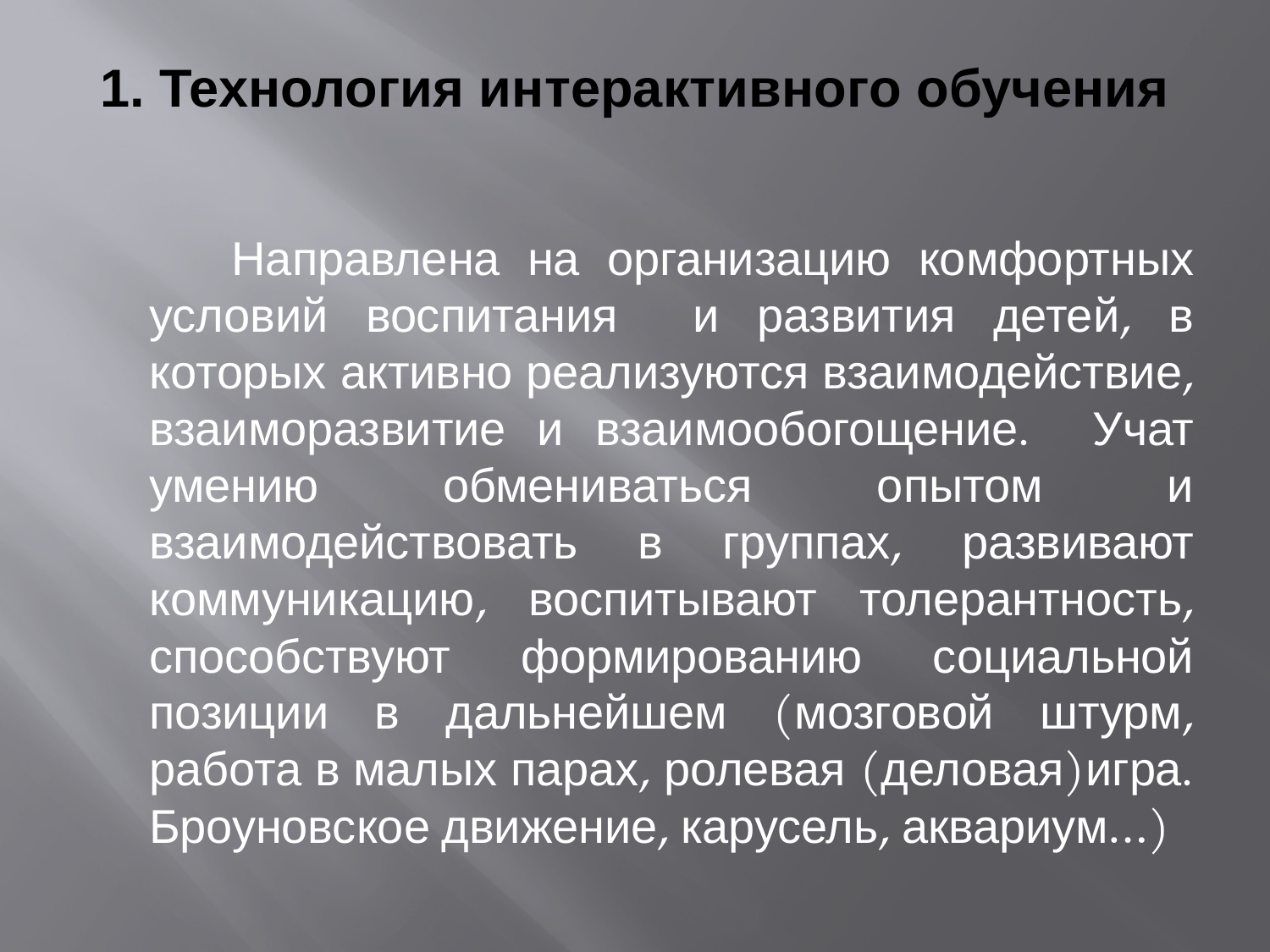

# 1. Технология интерактивного обучения
     Направлена на организацию комфортных условий воспитания  и развития детей, в которых активно реализуются взаимодействие, взаиморазвитие и взаимообогощение.  Учат умению обмениваться опытом и взаимодействовать в группах, развивают коммуникацию, воспитывают толерантность, способствуют формированию социальной позиции в дальнейшем (мозговой штурм, работа в малых парах, ролевая (деловая)игра. Броуновское движение, карусель, аквариум…)